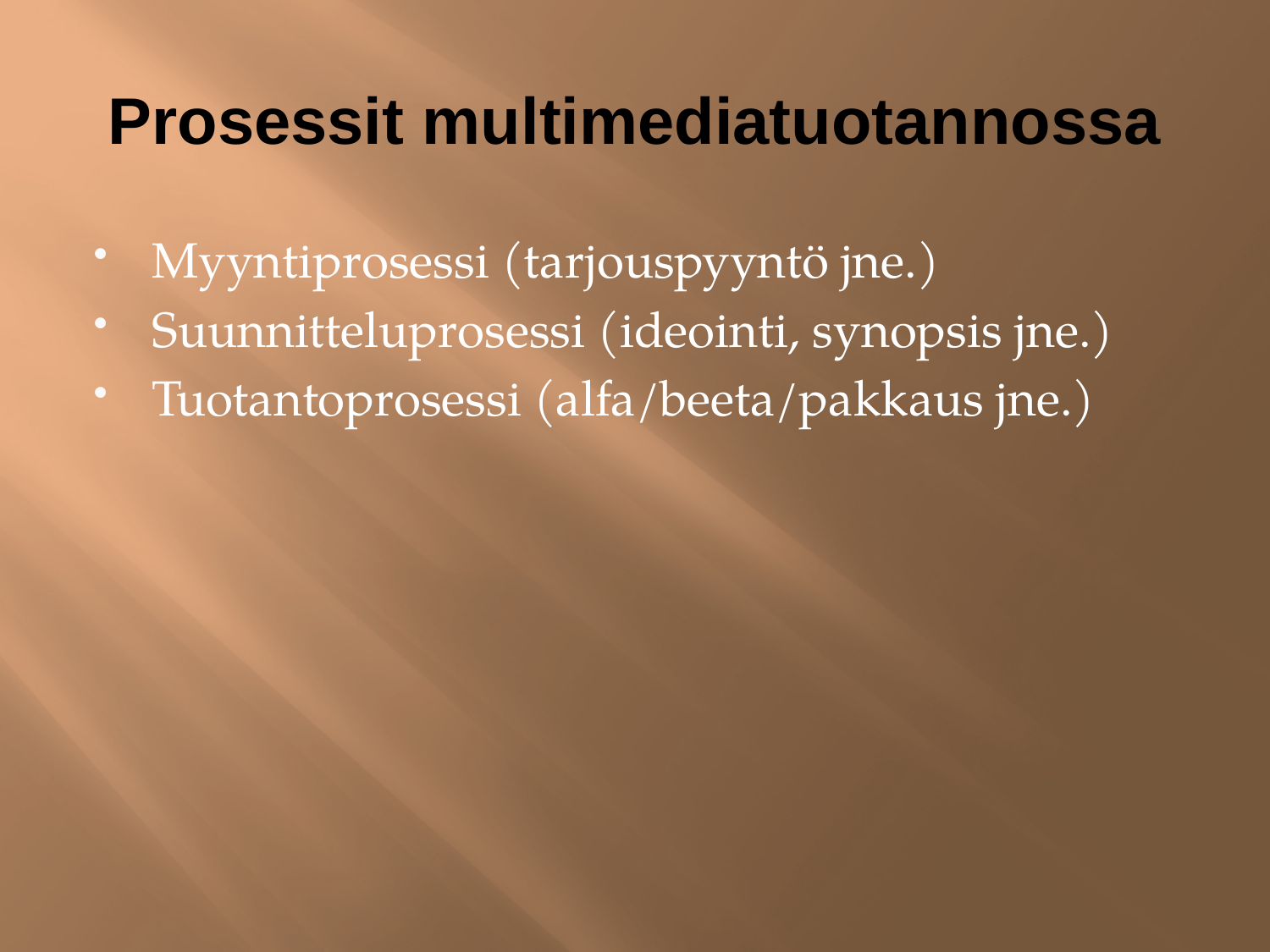

# Prosessit multimediatuotannossa
Myyntiprosessi (tarjouspyyntö jne.)
Suunnitteluprosessi (ideointi, synopsis jne.)
Tuotantoprosessi (alfa/beeta/pakkaus jne.)